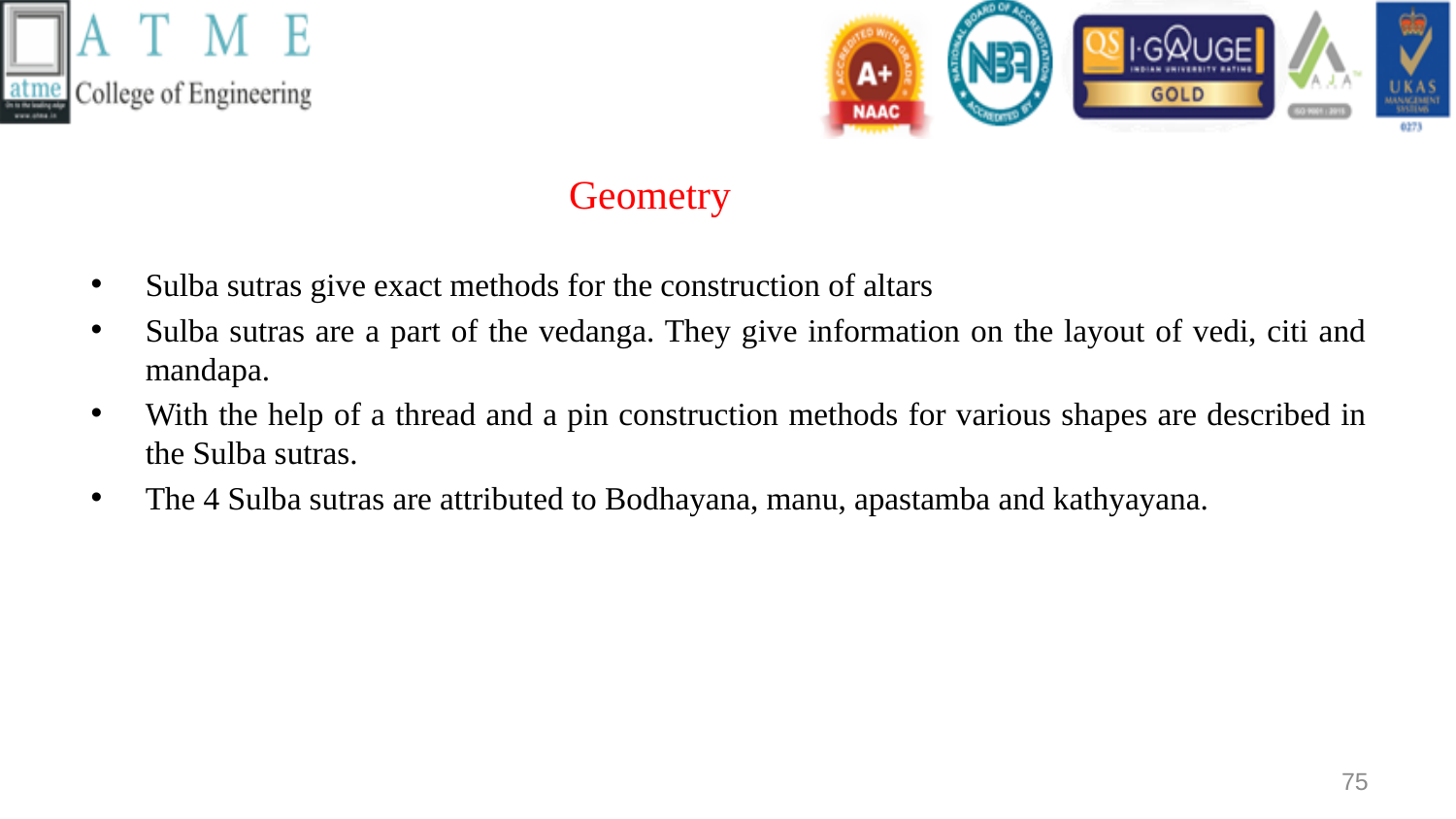

# Geometry
Sulba sutras give exact methods for the construction of altars
Sulba sutras are a part of the vedanga. They give information on the layout of vedi, citi and mandapa.
With the help of a thread and a pin construction methods for various shapes are described in the Sulba sutras.
The 4 Sulba sutras are attributed to Bodhayana, manu, apastamba and kathyayana.
75